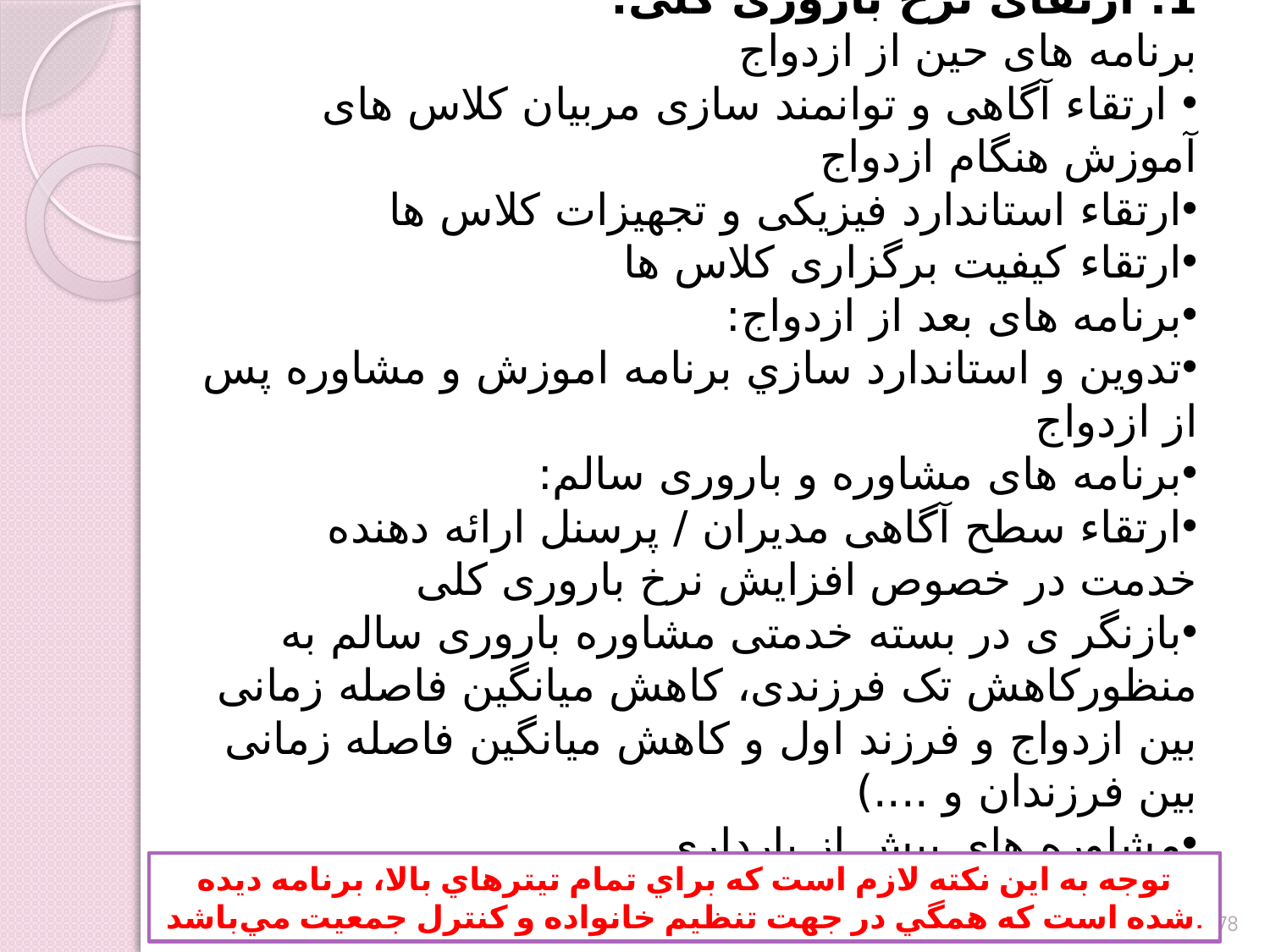

1. ارتقای نرخ باروری کلی:
برنامه های حین از ازدواج
 ارتقاء آگاهی و توانمند سازی مربیان کلاس های آموزش هنگام ازدواج
ارتقاء استاندارد فیزیکی و تجهیزات کلاس ها
ارتقاء کیفیت برگزاری کلاس ها
برنامه های بعد از ازدواج:
تدوين و استاندارد سازي برنامه اموزش و مشاوره پس از ازدواج
برنامه های مشاوره و باروری سالم:
ارتقاء سطح آگاهی مدیران / پرسنل ارائه دهنده خدمت در خصوص افزایش نرخ باروری کلی
بازنگر ی در بسته خدمتی مشاوره باروری سالم به منظوركاهش تک فرزندی، کاهش میانگین فاصله زمانی بین ازدواج و فرزند اول و کاهش میانگین فاصله زمانی بین فرزندان و ....)
مشاوره های پیش از بارداری
آموزش های پیشگیری از ناباروری
توجه به اين نكته لازم است كه براي تمام تيترهاي بالا، برنامه ديده شده است كه همگي در جهت تنظيم خانواده و كنترل جمعيت مي‌باشد.
78